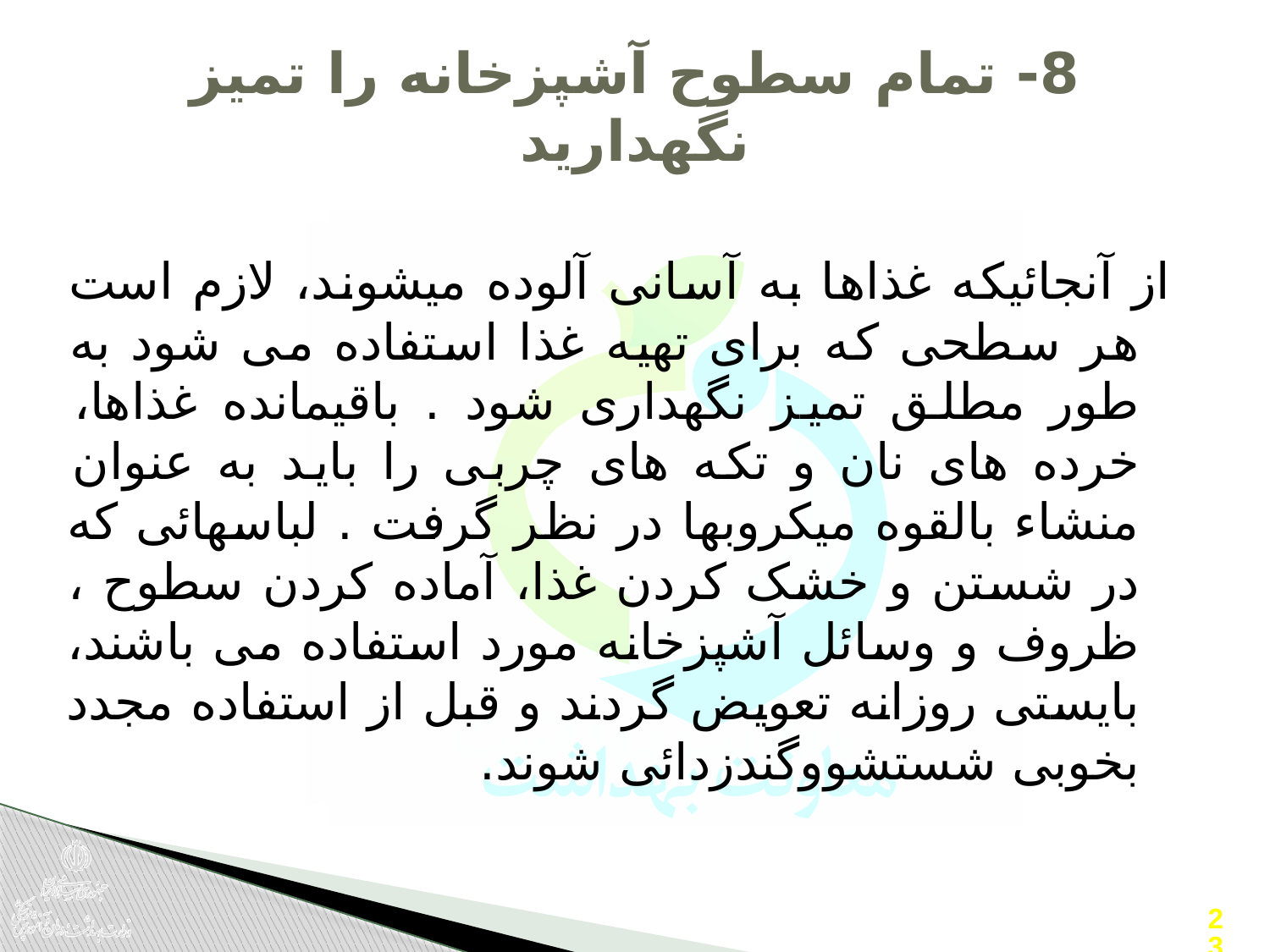

# 8- تمام سطوح آشپزخانه را تمیز نگهدارید
از آنجائیکه غذاها به آسانی آلوده میشوند، لازم است هر سطحی که برای تهیه غذا استفاده می شود به طور مطلق تمیز نگهداری شود . باقیمانده غذاها، خرده های نان و تکه های چربی را باید به عنوان منشاء بالقوه میکروبها در نظر گرفت . لباسهائی که در شستن و خشک کردن غذا، آماده کردن سطوح ، ظروف و وسائل آشپزخانه مورد استفاده می باشند، بایستی روزانه تعویض گردند و قبل از استفاده مجدد بخوبی شستشووگندزدائی شوند.
23